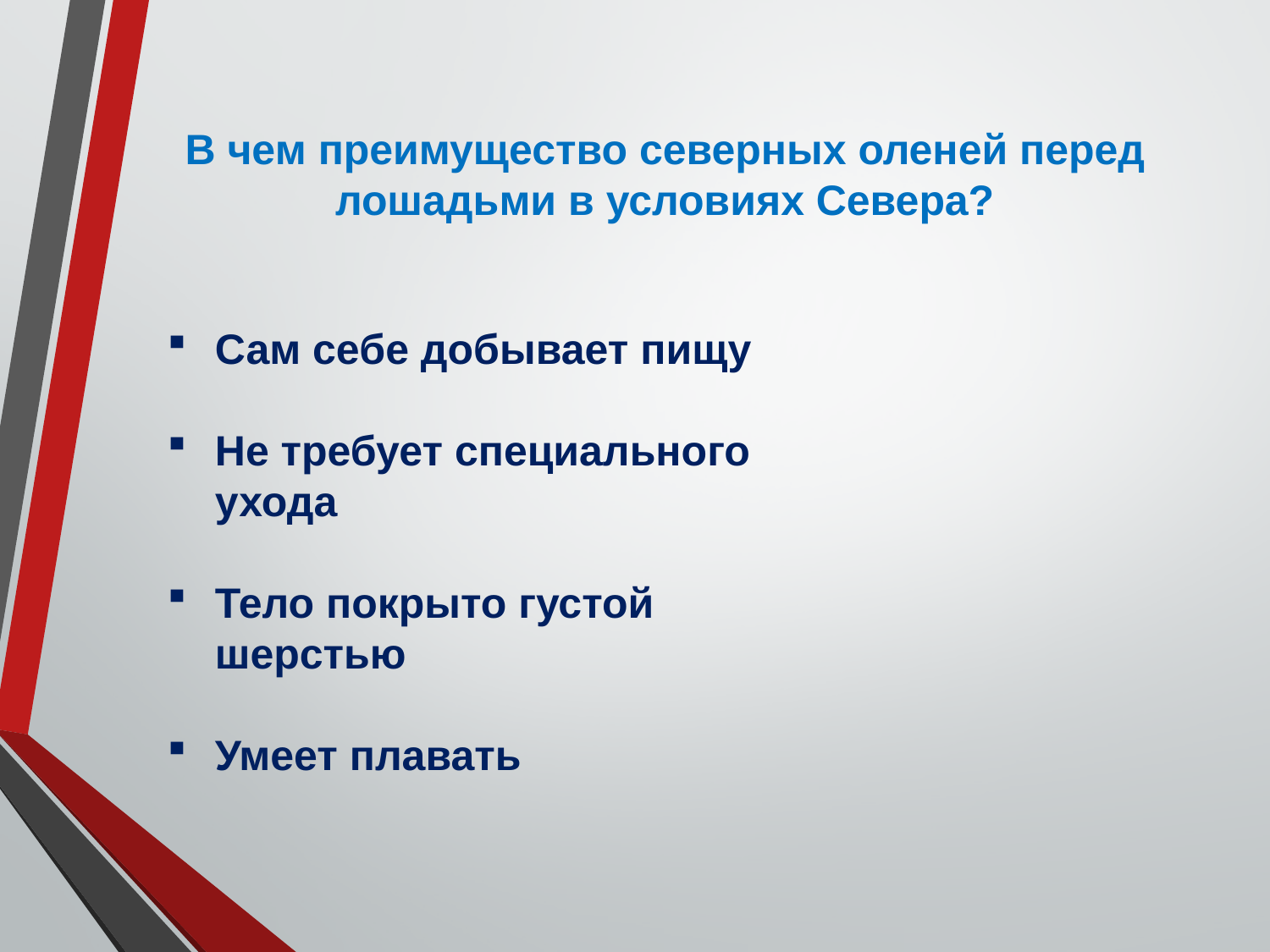

В чем преимущество северных оленей перед лошадьми в условиях Севера?
Сам себе добывает пищу

Не требует специального ухода

Тело покрыто густой шерстью

Умеет плавать